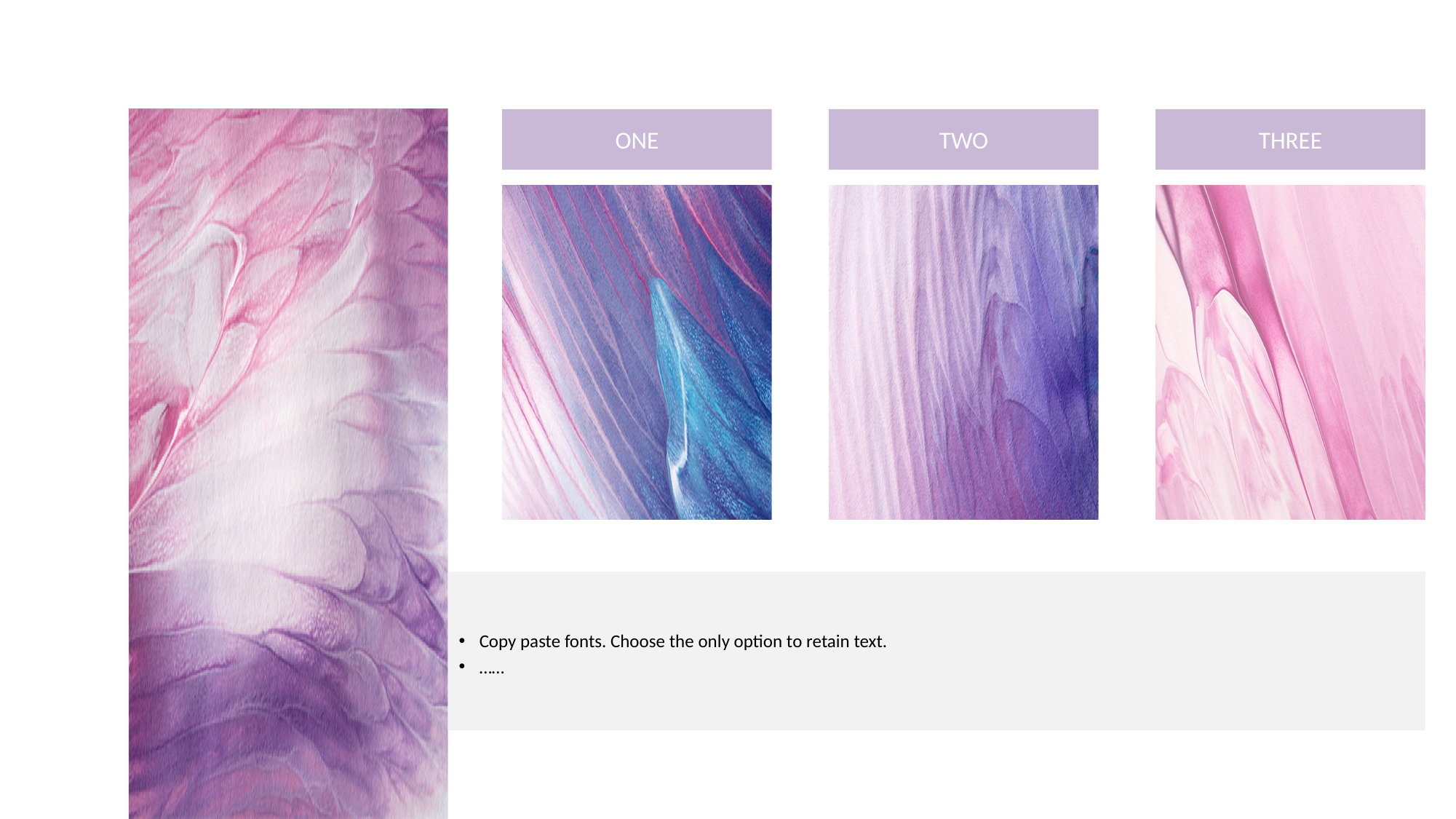

ONE
TWO
THREE

Copy paste fonts. Choose the only option to retain text.
……